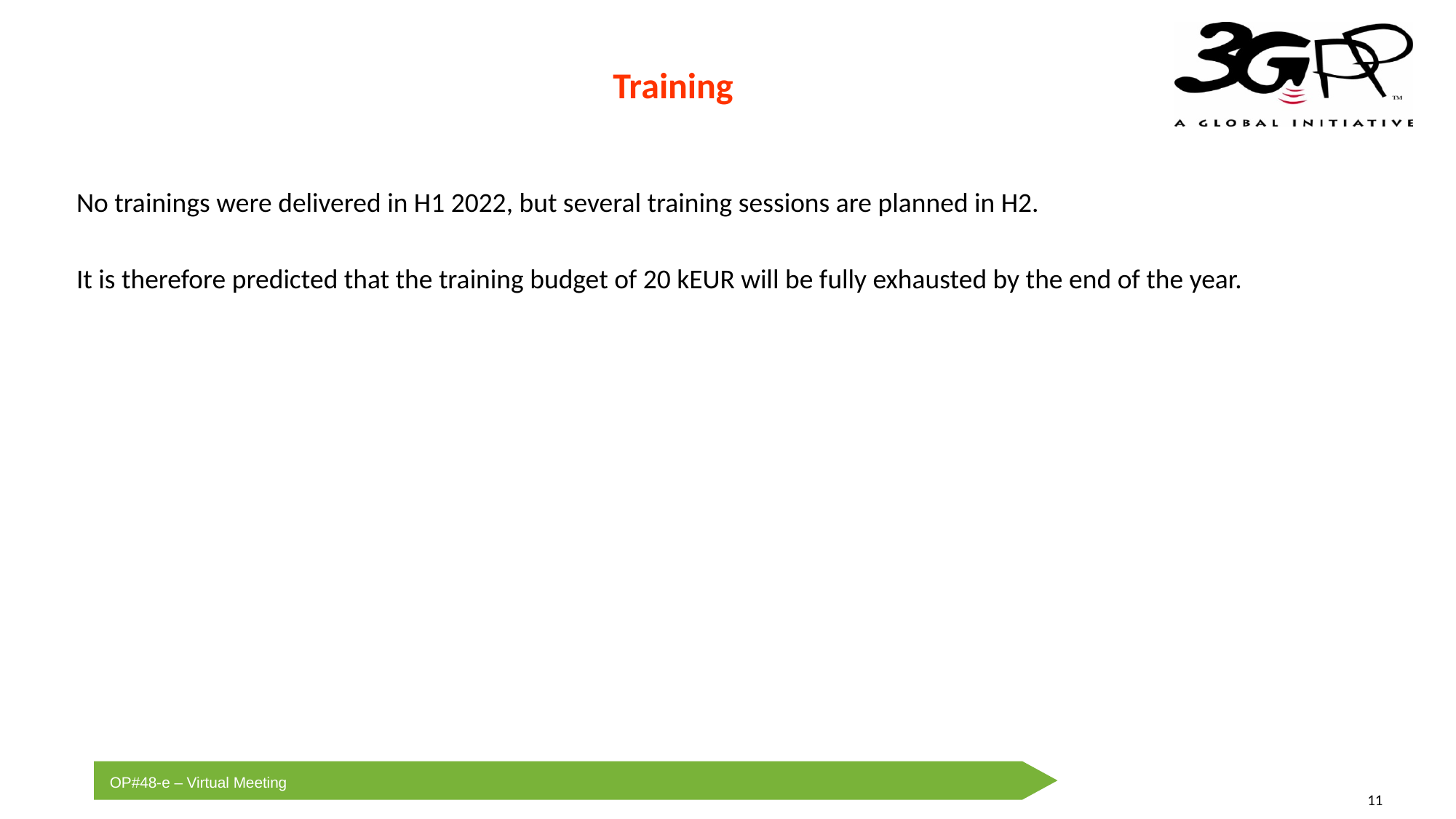

# Training

No trainings were delivered in H1 2022, but several training sessions are planned in H2.

It is therefore predicted that the training budget of 20 kEUR will be fully exhausted by the end of the year.